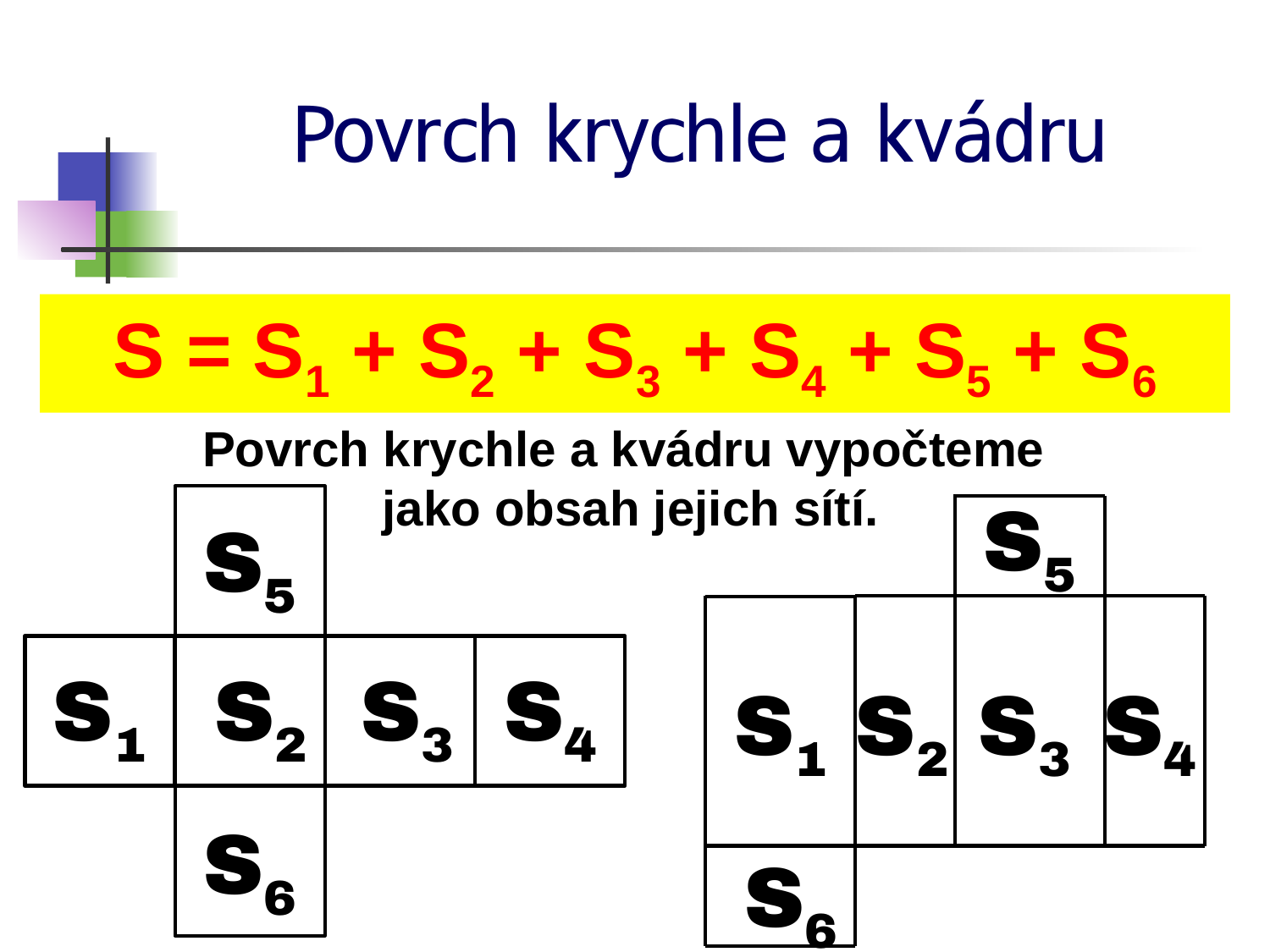

# Povrch krychle a kvádru
Povrch krychle a kvádru vypočteme
jako součet obsahů všech jejich stěn.
S = S1 + S2 + S3 + S4 + S5 + S6
Povrch krychle a kvádru vypočteme
jako obsah jejich sítí.
S5

S5

S1
S2
S3
S4
S1
S2
S4
S3

S6
S6